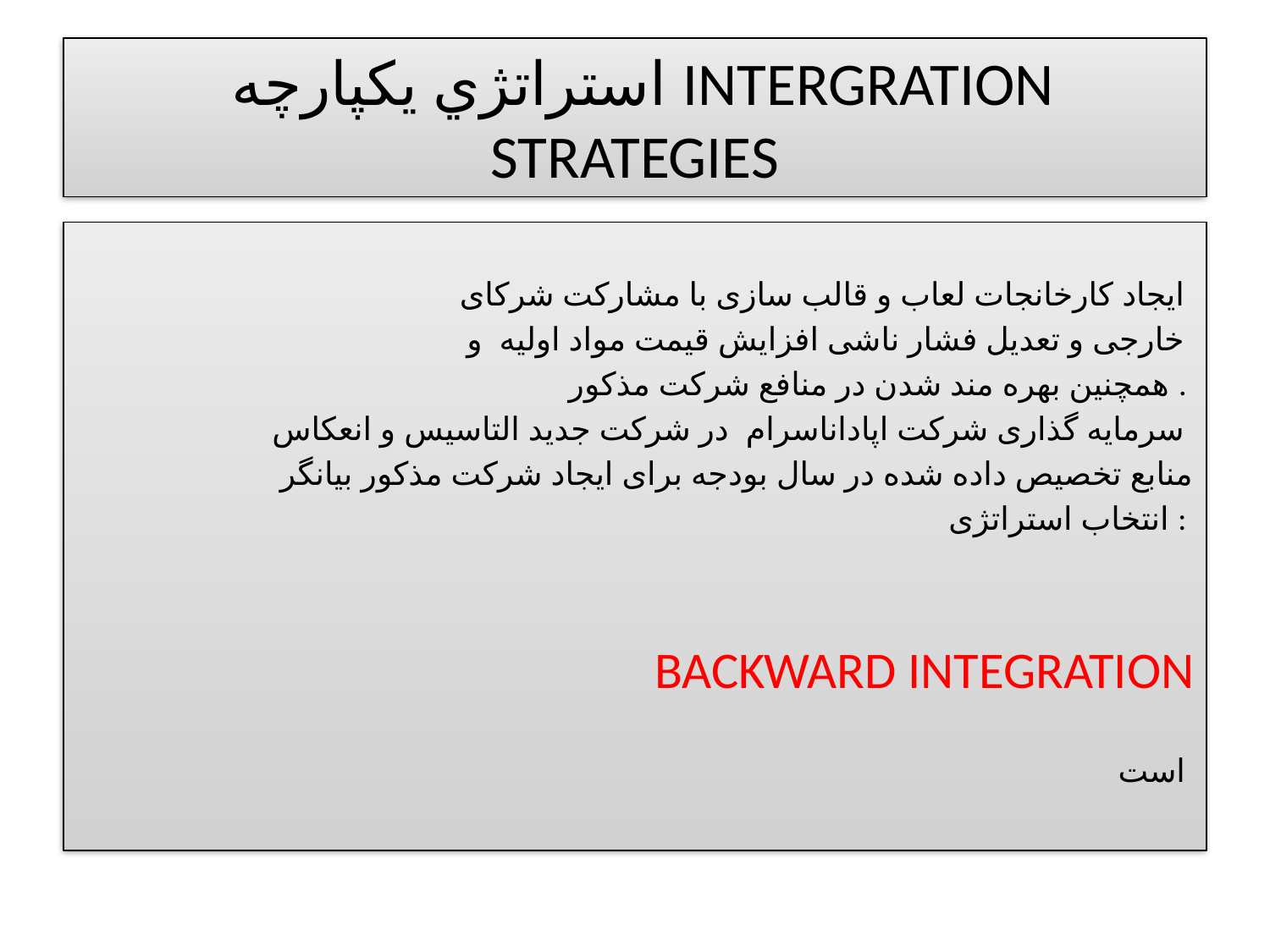

# استراتژي يكپارچه INTERGRATION STRATEGIES

ایجاد کارخانجات لعاب و قالب سازی با مشارکت شرکای
خارجی و تعدیل فشار ناشی افزایش قیمت مواد اولیه  و
همچنین بهره مند شدن در منافع شرکت مذکور .
سرمایه گذاری شرکت اپاداناسرام  در شرکت جدید التاسیس و انعکاس
منابع تخصیص داده شده در سال بودجه برای ایجاد شرکت مذکور بیانگر
انتخاب استراتژی :

BACKWARD INTEGRATION

است